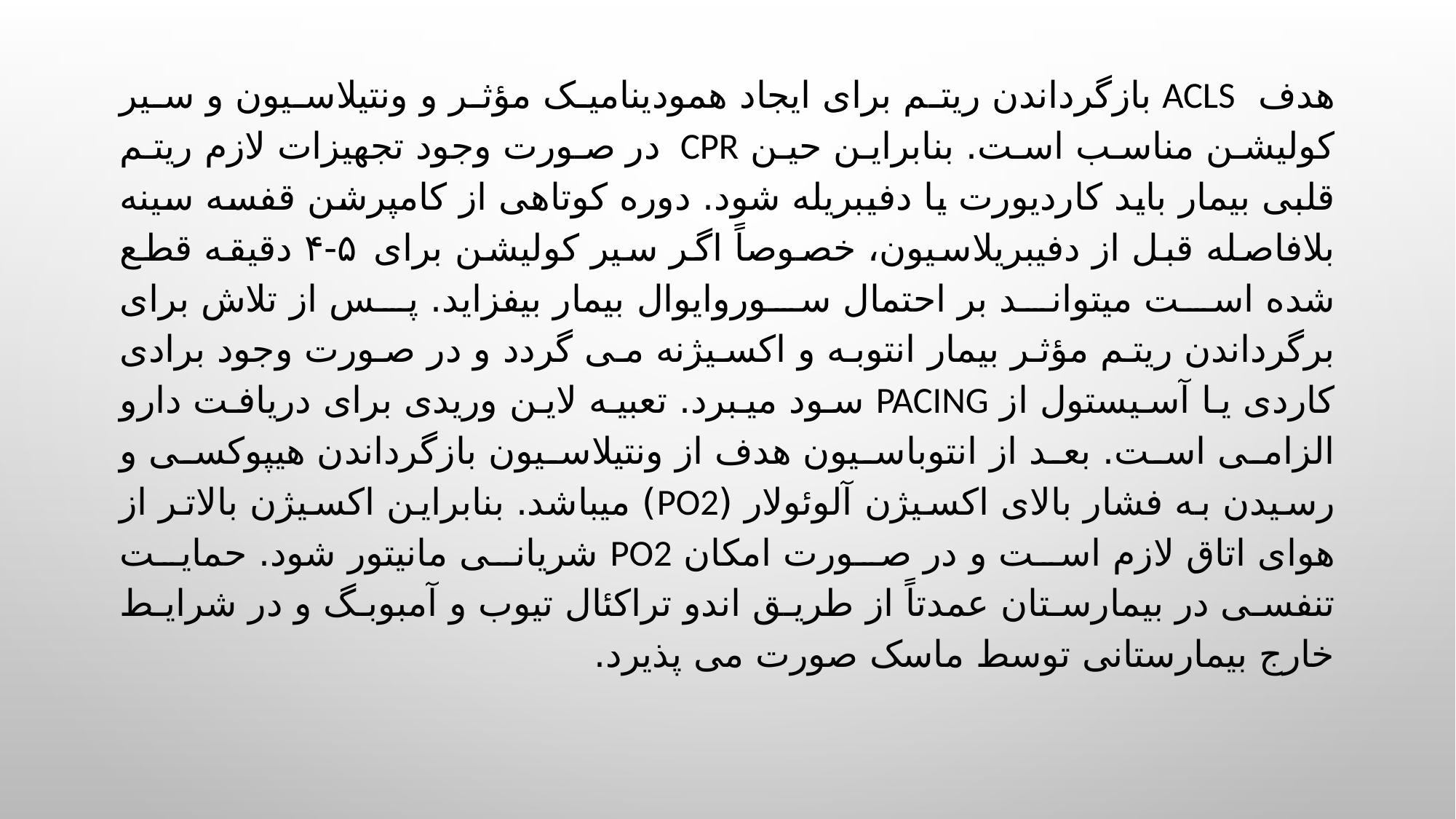

هدف  ACLS بازگرداندن ریتم برای ایجاد همودینامیک مؤثر و ونتیلاسیون و سیر کولیشن مناسب است. بنابراین حین CPR در صورت وجود تجهیزات لازم ریتم قلبی بیمار باید کاردیورت یا دفیبریله شود. دوره کوتاهی از کامپرشن قفسه سینه بلافاصله قبل از دفیبریلاسیون، خصوصاً اگر سیر کولیشن برای ۵-۴ دقیقه قطع شده است میتواند بر احتمال سوروایوال بیمار بیفزاید. پس از تلاش برای برگرداندن ریتم مؤثر بیمار انتوبه و اکسیژنه می گردد و در صورت وجود برادی کاردی یا آسیستول از pacing سود میبرد. تعبیه لاین وریدی برای دریافت دارو الزامی است. بعد از انتوباسیون هدف از ونتیلاسیون بازگرداندن هیپوکسی و رسیدن به فشار بالای اکسیژن آلوئولار (PO2) میباشد. بنابراین اکسیژن بالاتر از هوای اتاق لازم است و در صورت امکان PO2 شریانی مانیتور شود. حمایت تنفسی در بیمارستان عمدتاً از طریق اندو تراکئال تیوب و آمبوبگ و در شرایط خارج بیمارستانی توسط ماسک صورت می پذیرد.

#